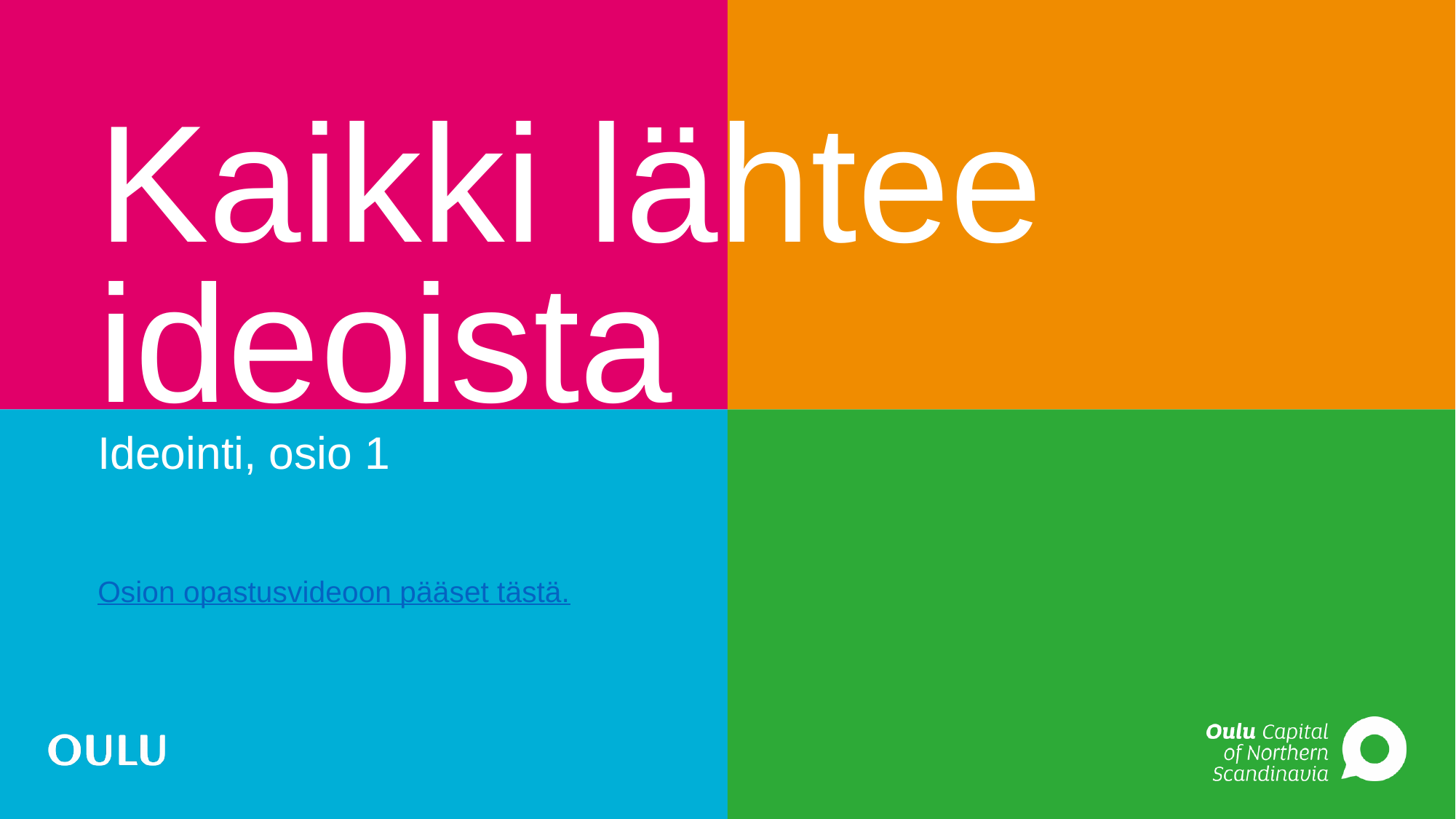

# Kaikki lähtee ideoista
Ideointi, osio 1
Osion opastusvideoon pääset tästä.